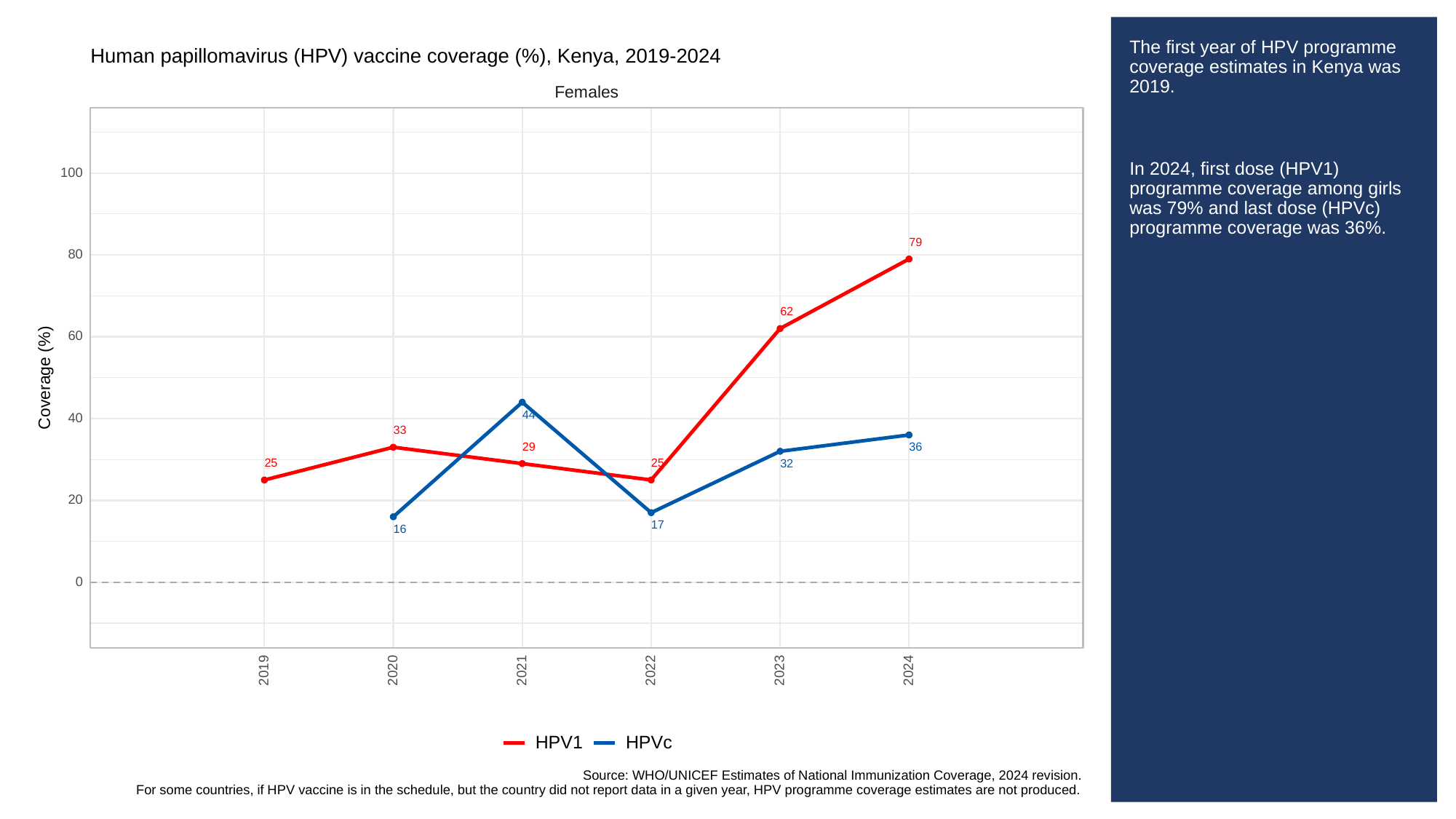

# The first year of HPV programme coverage estimates in Kenya was 2019.

In 2024, first dose (HPV1) programme coverage among girls was 79% and last dose (HPVc) programme coverage was 36%.

Human papillomavirus (HPV) vaccine coverage (%), Kenya, 2019-2024
Females

100

79
80

62

60

Coverage (%)

44
40

33

29
36

25
25

32

20

17
16

0

2023
2019
2020
2021
2022
2024
HPVc
HPV1

Source: WHO/UNICEF Estimates of National Immunization Coverage, 2024 revision.
For some countries, if HPV vaccine is in the schedule, but the country did not report data in a given year, HPV programme coverage estimates are not produced.